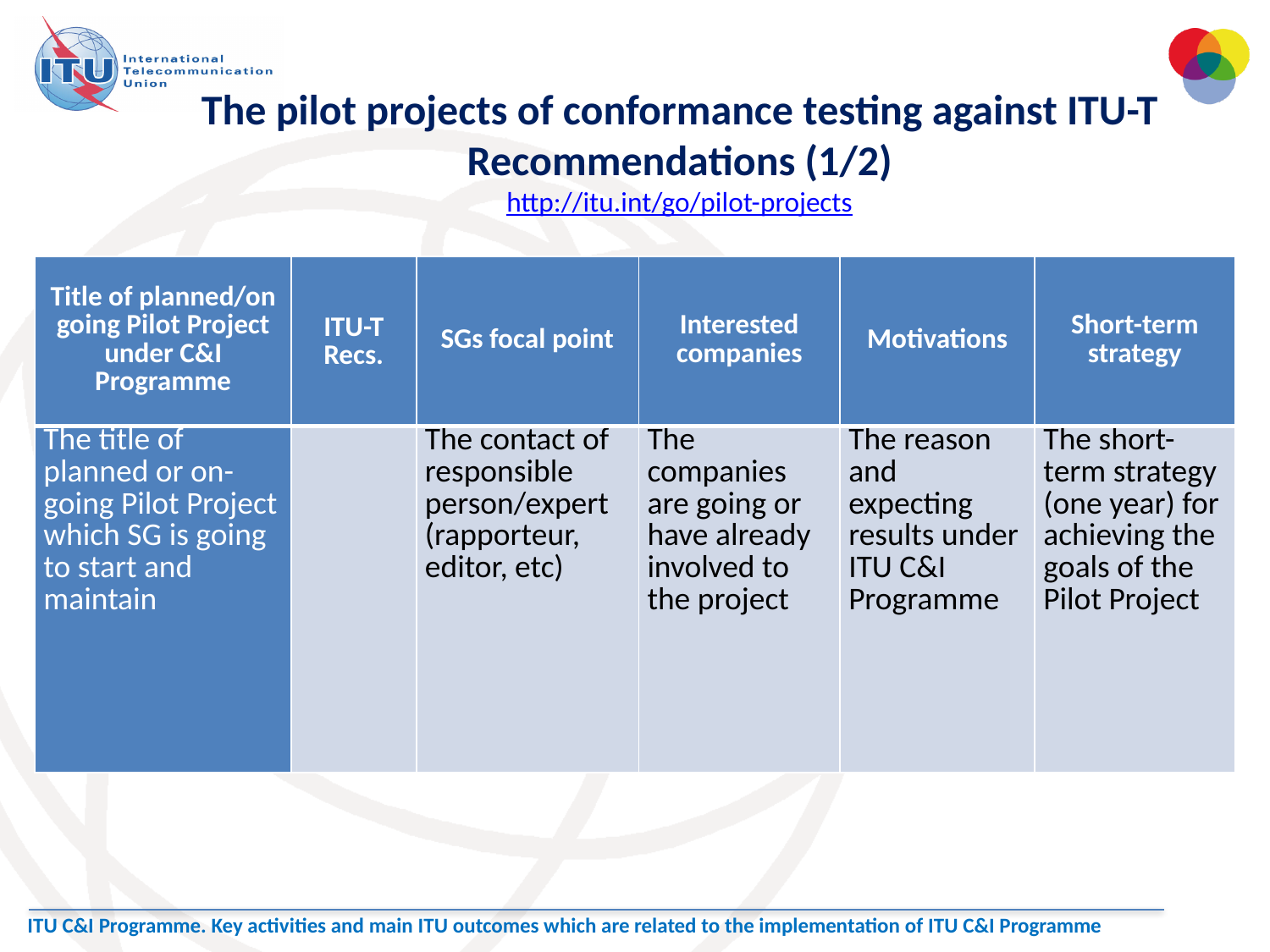

The pilot projects of conformance testing against ITU-T Recommendations (1/2)
http://itu.int/go/pilot-projects
| Title of planned/on going Pilot Project under C&I Programme | ITU-T Recs. | SGs focal point | Interested companies | Motivations | Short-term strategy |
| --- | --- | --- | --- | --- | --- |
| The title of planned or on-going Pilot Project which SG is going to start and maintain |  | The contact of responsible person/expert (rapporteur, editor, etc) | The companies are going or have already involved to the project | The reason and expecting results under ITU C&I Programme | The short-term strategy (one year) for achieving the goals of the Pilot Project |